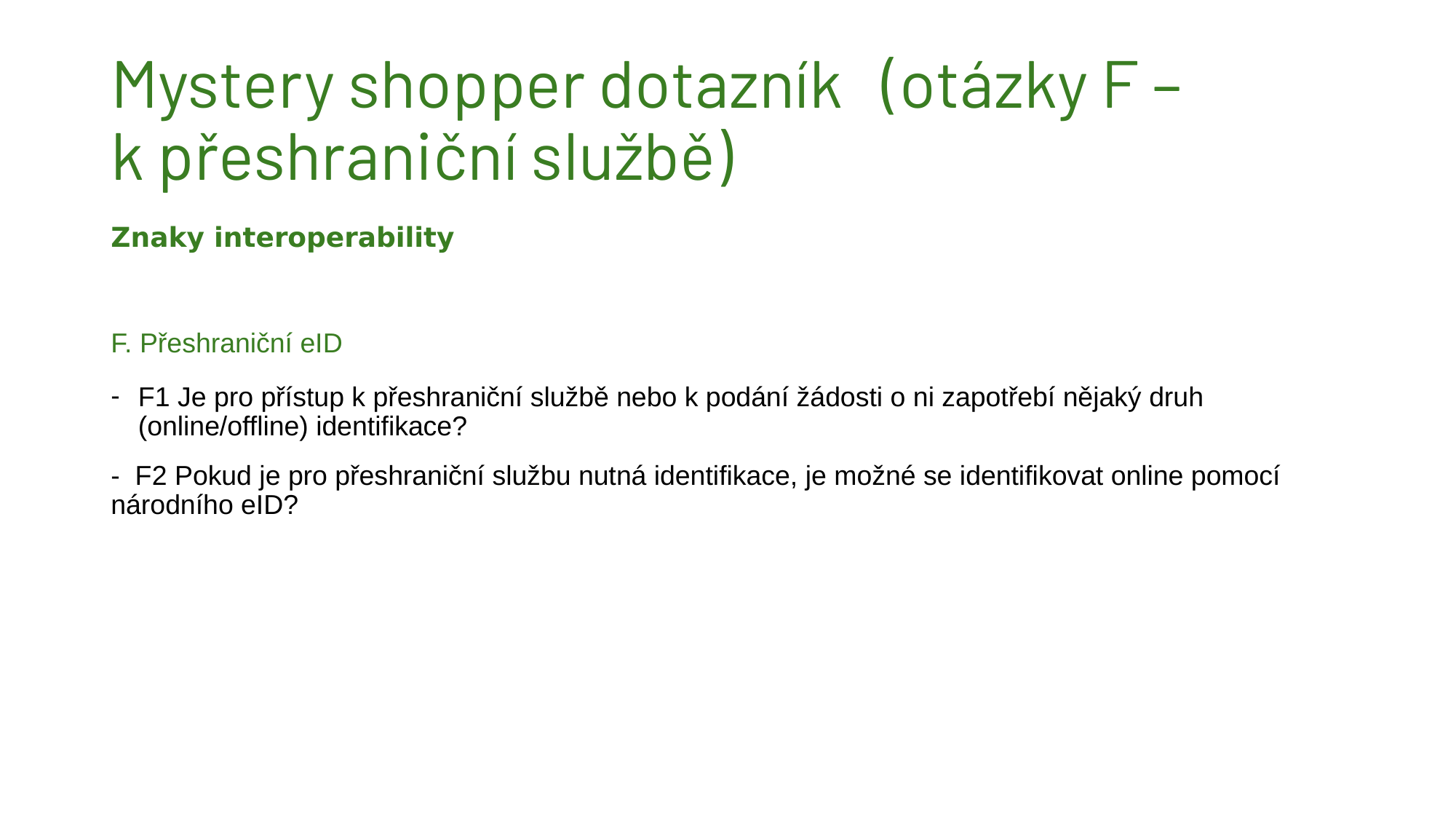

# Mystery shopper dotazník   (otázky F – k přeshraniční službě)
Znaky interoperability

F. Přeshraniční eID
F1 Je pro přístup k přeshraniční službě nebo k podání žádosti o ni zapotřebí nějaký druh (online/offline) identifikace?
-  F2 Pokud je pro přeshraniční službu nutná identifikace, je možné se identifikovat online pomocí    národního eID?